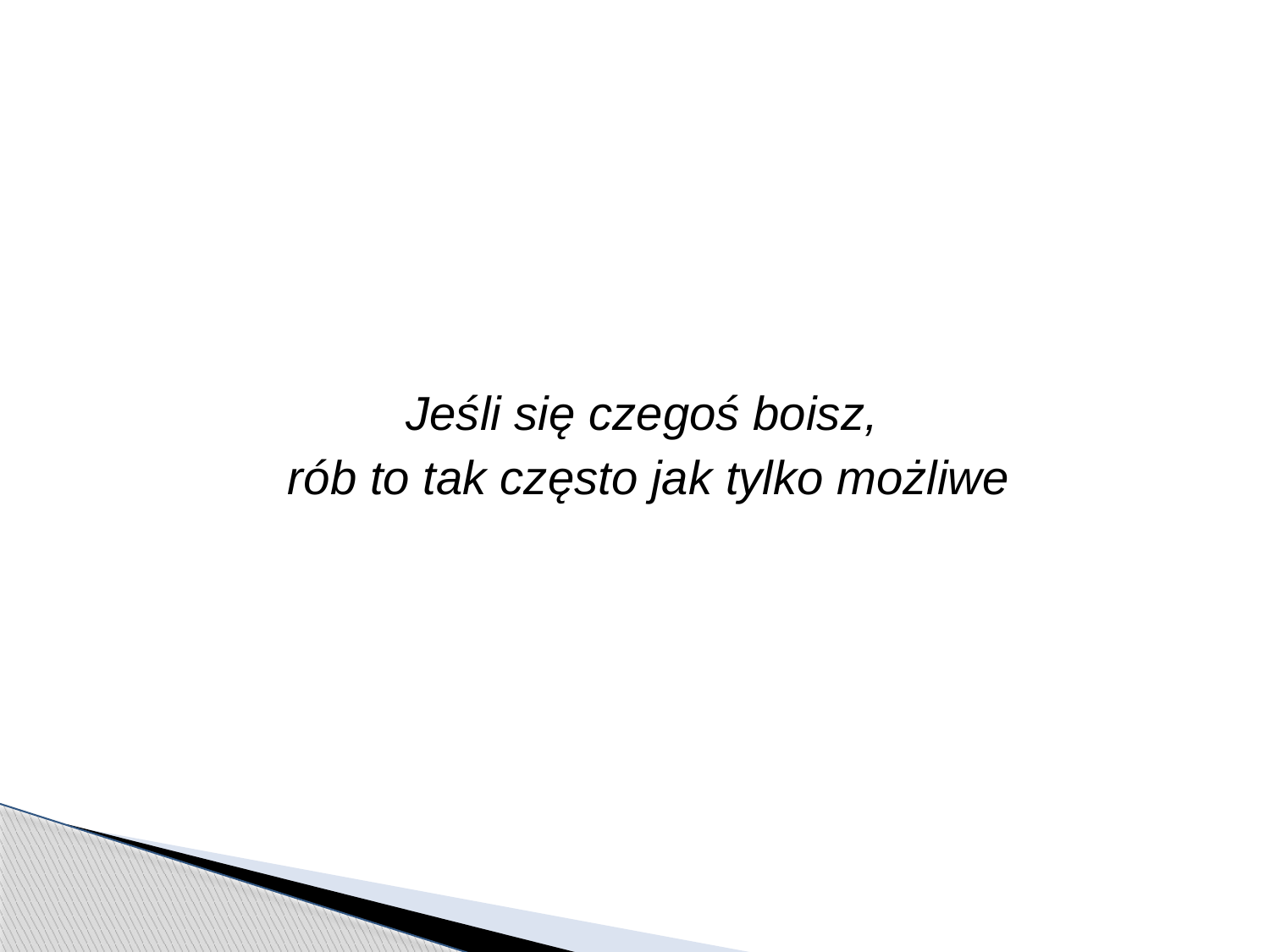

#
Jeśli się czegoś boisz,
rób to tak często jak tylko możliwe